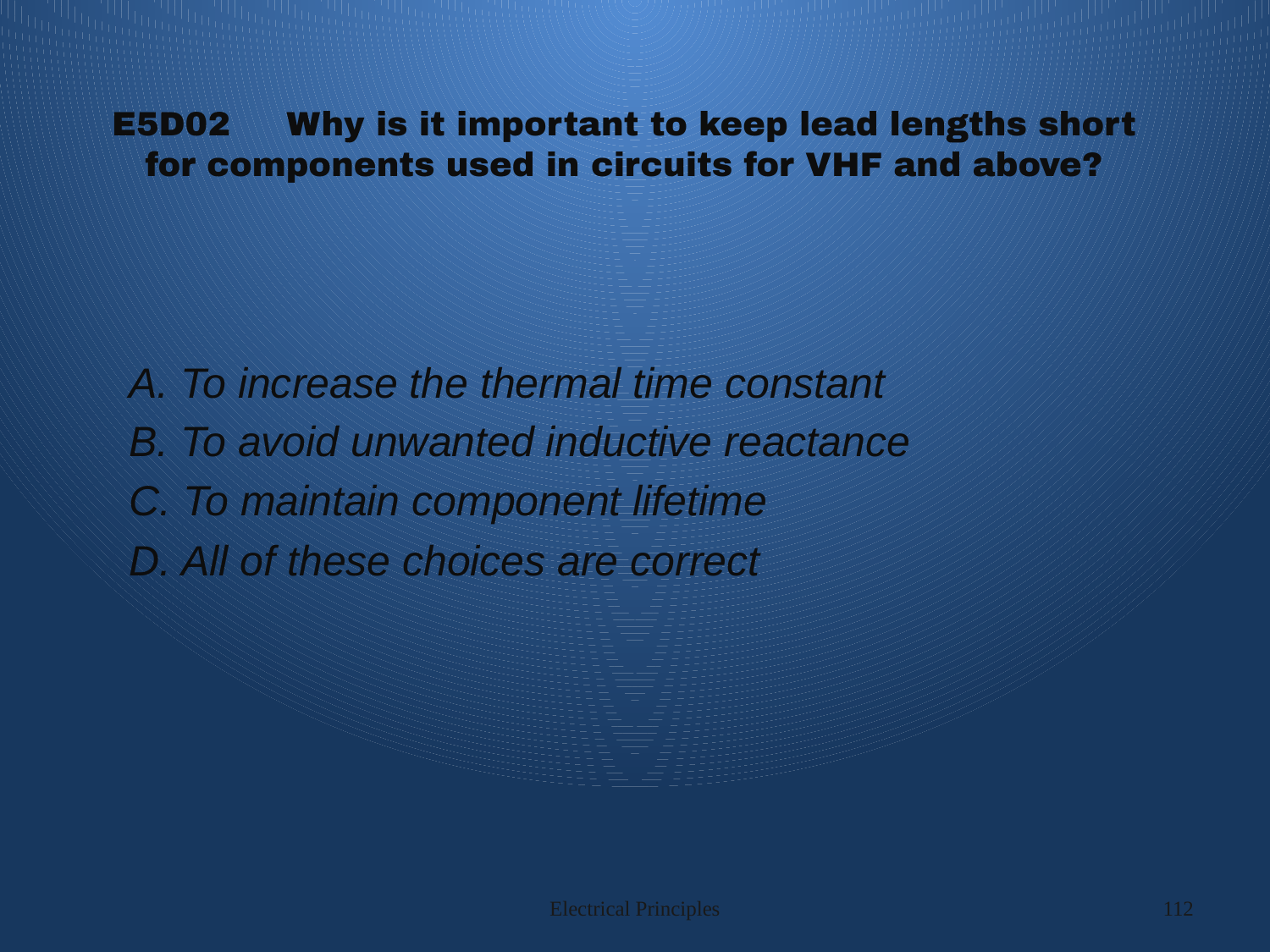

# E5D02     Why is it important to keep lead lengths short for components used in circuits for VHF and above?
A. To increase the thermal time constant
B. To avoid unwanted inductive reactance
C. To maintain component lifetime
D. All of these choices are correct
Electrical Principles
112